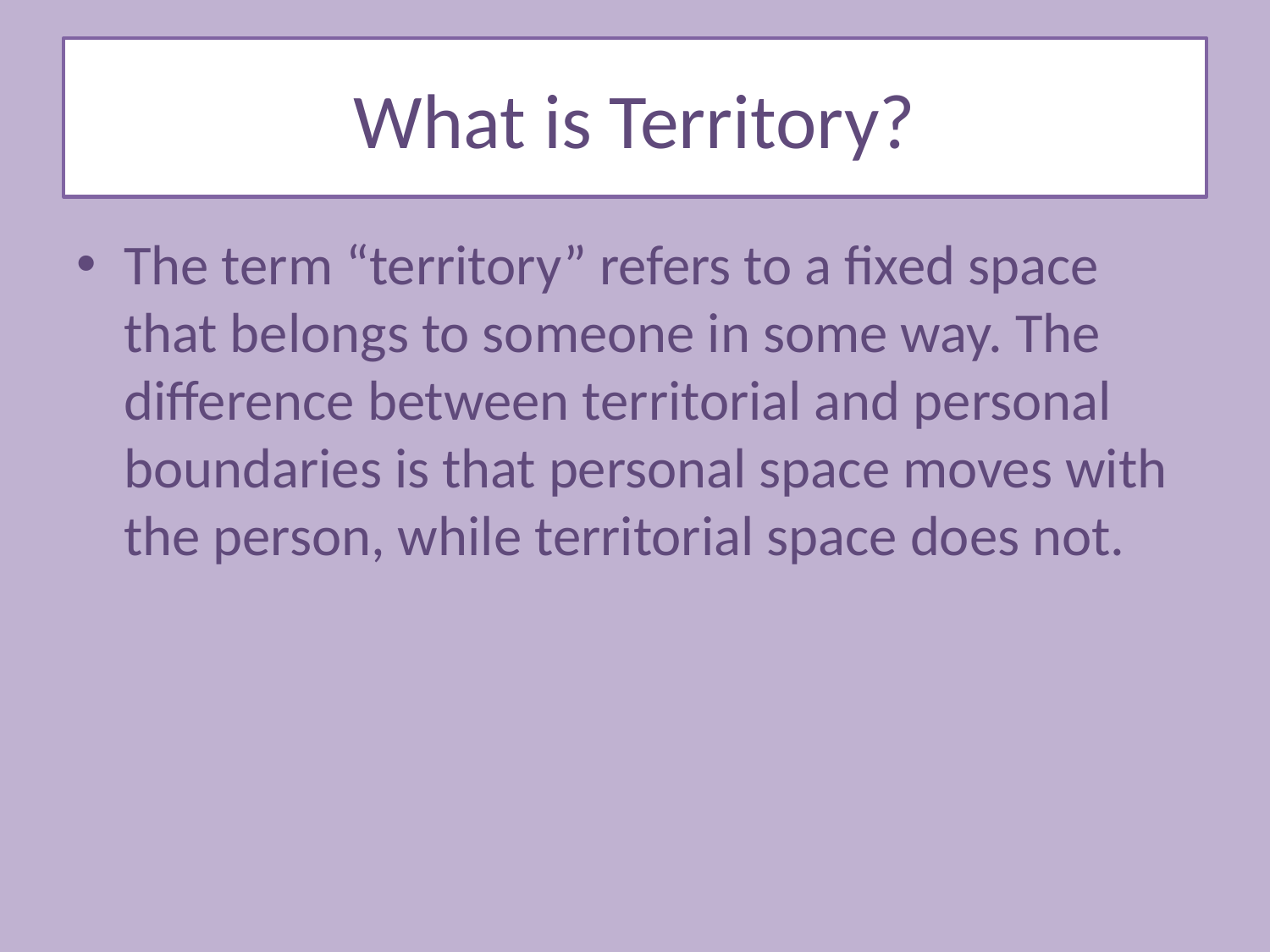

# What is Territory?
The term “territory” refers to a fixed space that belongs to someone in some way. The difference between territorial and personal boundaries is that personal space moves with the person, while territorial space does not.